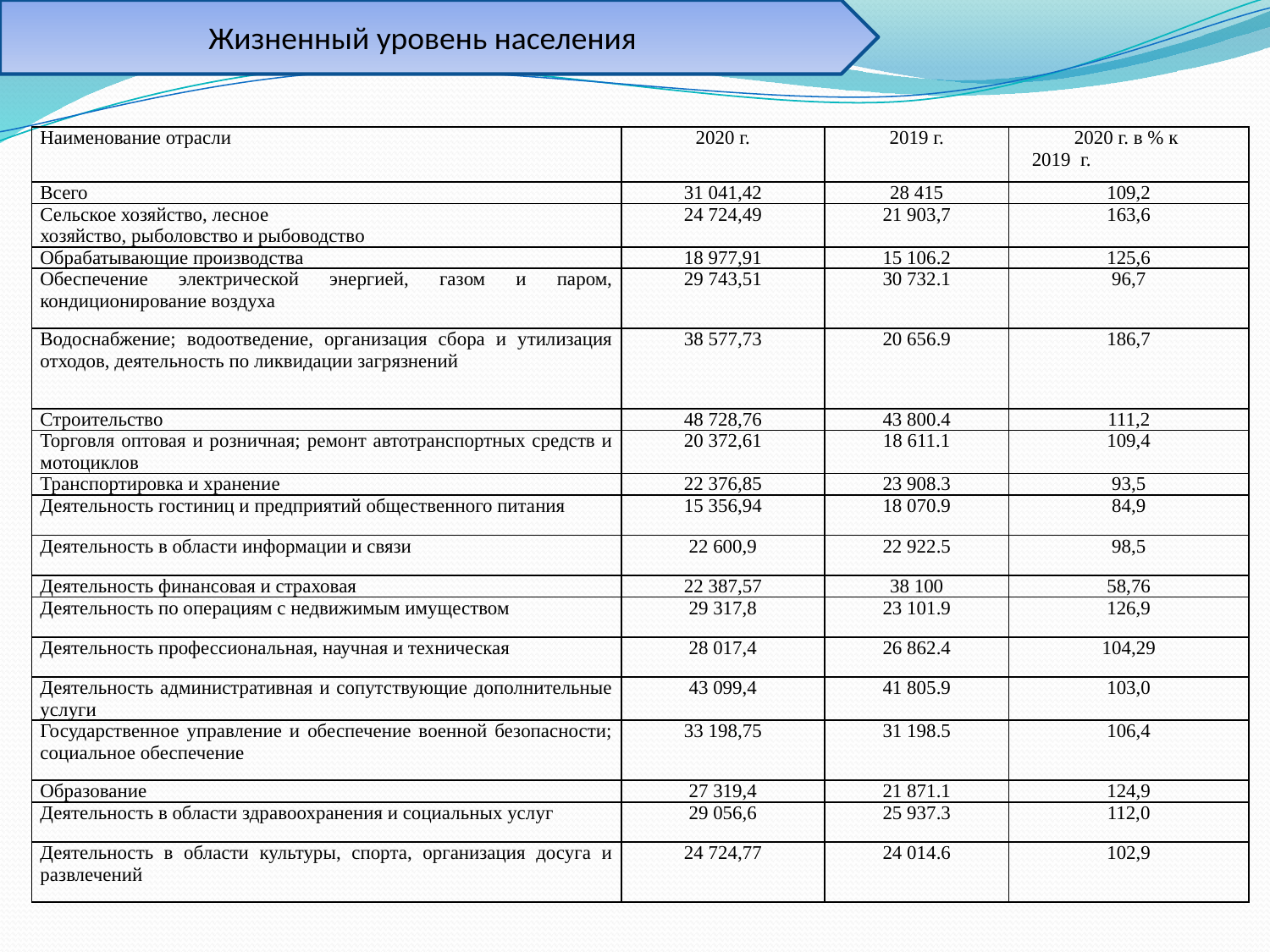

Жизненный уровень населения

| Наименование отрасли | 2020 г. | 2019 г. | 2020 г. в % к 2019 г. |
| --- | --- | --- | --- |
| Всего | 31 041,42 | 28 415 | 109,2 |
| Сельское хозяйство, лесное хозяйство, рыболовство и рыбоводство | 24 724,49 | 21 903,7 | 163,6 |
| Обрабатывающие производства | 18 977,91 | 15 106.2 | 125,6 |
| Обеспечение электрической энергией, газом и паром, кондиционирование воздуха | 29 743,51 | 30 732.1 | 96,7 |
| Водоснабжение; водоотведение, организация сбора и утилизация отходов, деятельность по ликвидации загрязнений | 38 577,73 | 20 656.9 | 186,7 |
| Строительство | 48 728,76 | 43 800.4 | 111,2 |
| Торговля оптовая и розничная; ремонт автотранспортных средств и мотоциклов | 20 372,61 | 18 611.1 | 109,4 |
| Транспортировка и хранение | 22 376,85 | 23 908.3 | 93,5 |
| Деятельность гостиниц и предприятий общественного питания | 15 356,94 | 18 070.9 | 84,9 |
| Деятельность в области информации и связи | 22 600,9 | 22 922.5 | 98,5 |
| Деятельность финансовая и страховая | 22 387,57 | 38 100 | 58,76 |
| Деятельность по операциям с недвижимым имуществом | 29 317,8 | 23 101.9 | 126,9 |
| Деятельность профессиональная, научная и техническая | 28 017,4 | 26 862.4 | 104,29 |
| Деятельность административная и сопутствующие дополнительные услуги | 43 099,4 | 41 805.9 | 103,0 |
| Государственное управление и обеспечение военной безопасности; социальное обеспечение | 33 198,75 | 31 198.5 | 106,4 |
| Образование | 27 319,4 | 21 871.1 | 124,9 |
| Деятельность в области здравоохранения и социальных услуг | 29 056,6 | 25 937.3 | 112,0 |
| Деятельность в области культуры, спорта, организация досуга и развлечений | 24 724,77 | 24 014.6 | 102,9 |